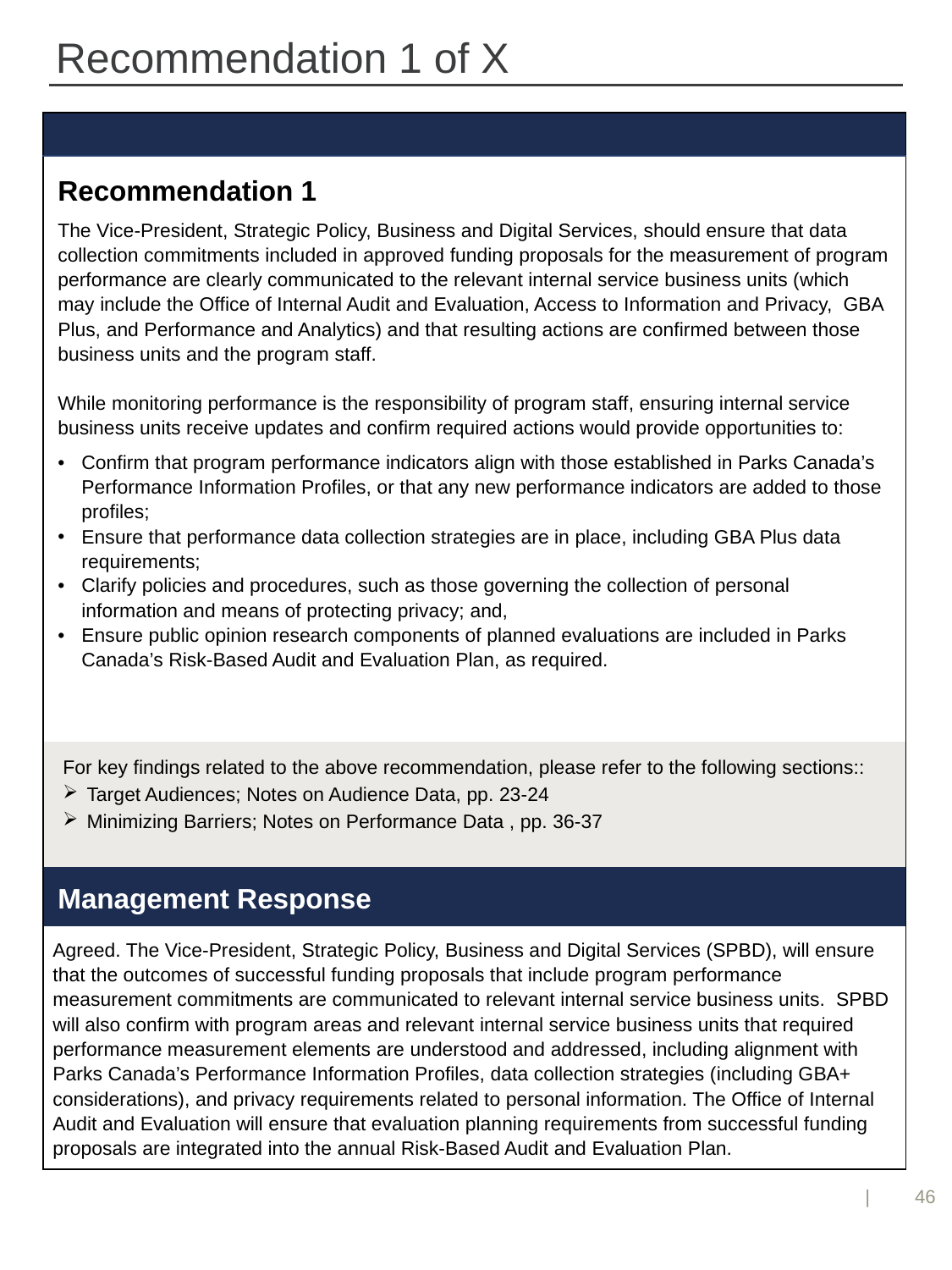

# Recommendation 1 of X
|  |
| --- |
| Recommendation 1 The Vice-President, Strategic Policy, Business and Digital Services, should ensure that data collection commitments included in approved funding proposals for the measurement of program performance are clearly communicated to the relevant internal service business units (which may include the Office of Internal Audit and Evaluation, Access to Information and Privacy, GBA Plus, and Performance and Analytics) and that resulting actions are confirmed between those business units and the program staff.   While monitoring performance is the responsibility of program staff, ensuring internal service business units receive updates and confirm required actions would provide opportunities to: Confirm that program performance indicators align with those established in Parks Canada’s Performance Information Profiles, or that any new performance indicators are added to those profiles; Ensure that performance data collection strategies are in place, including GBA Plus data requirements; Clarify policies and procedures, such as those governing the collection of personal information and means of protecting privacy; and, Ensure public opinion research components of planned evaluations are included in Parks Canada’s Risk-Based Audit and Evaluation Plan, as required. |
| For key findings related to the above recommendation, please refer to the following sections:: Target Audiences; Notes on Audience Data, pp. 23-24 Minimizing Barriers; Notes on Performance Data , pp. 36-37 |
| Management Response |
| Agreed. The Vice-President, Strategic Policy, Business and Digital Services (SPBD), will ensure that the outcomes of successful funding proposals that include program performance measurement commitments are communicated to relevant internal service business units. SPBD will also confirm with program areas and relevant internal service business units that required performance measurement elements are understood and addressed, including alignment with Parks Canada’s Performance Information Profiles, data collection strategies (including GBA+ considerations), and privacy requirements related to personal information. The Office of Internal Audit and Evaluation will ensure that evaluation planning requirements from successful funding proposals are integrated into the annual Risk-Based Audit and Evaluation Plan. |